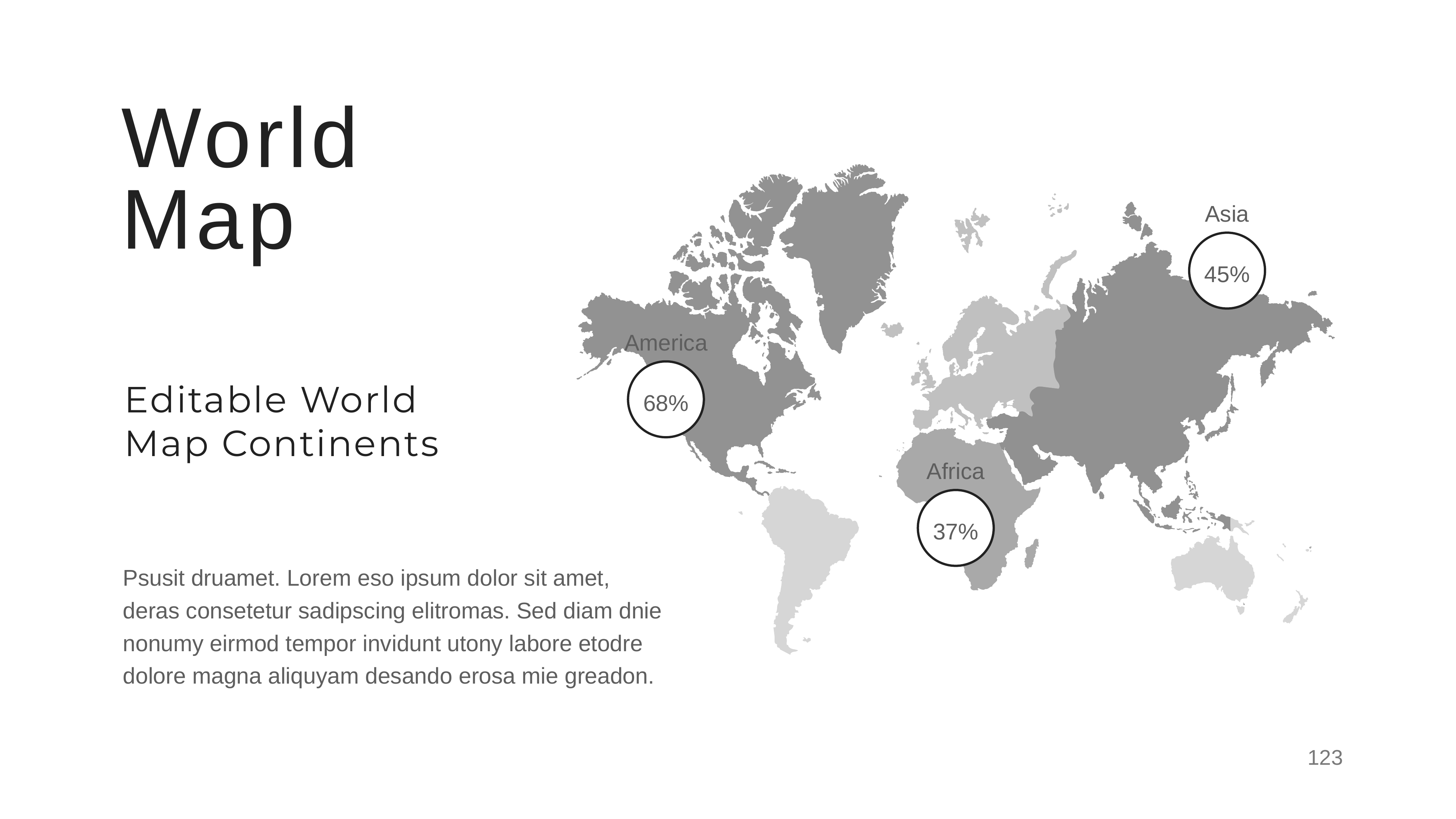

# World
Map

Asia

45%
America

68%
Editable World
Map Continents
Africa

37%
Psusit druamet. Lorem eso ipsum dolor sit amet, deras consetetur sadipscing elitromas. Sed diam dnie nonumy eirmod tempor invidunt utony labore etodre dolore magna aliquyam desando erosa mie greadon.
123